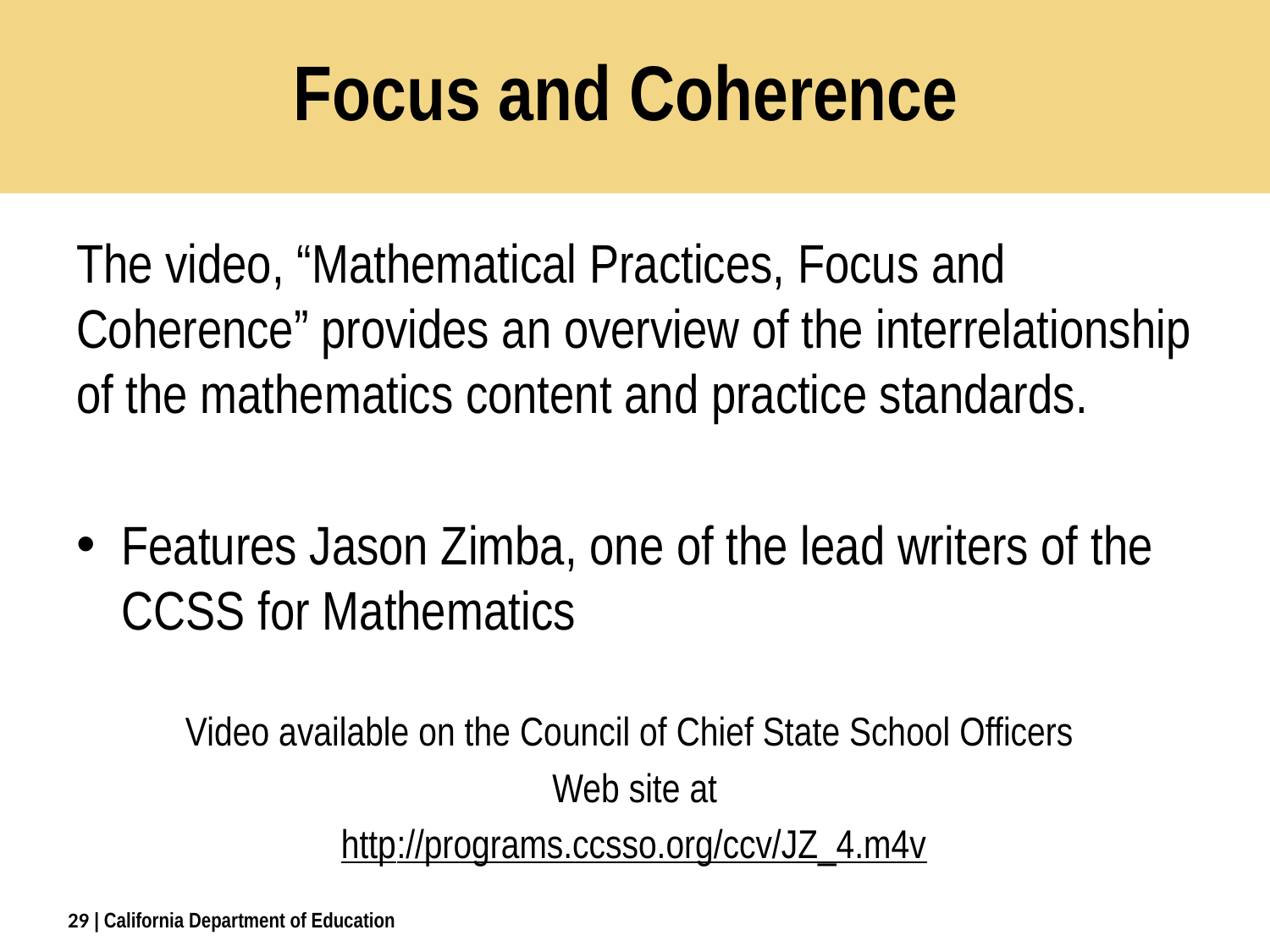

# Focus and Coherence
The video, “Mathematical Practices, Focus and Coherence” provides an overview of the interrelationship of the mathematics content and practice standards.

Features Jason Zimba, one of the lead writers of the CCSS for Mathematics

Video available on the Council of Chief State School Officers
Web site at
http://programs.ccsso.org/ccv/JZ_4.m4v

29
| California Department of Education